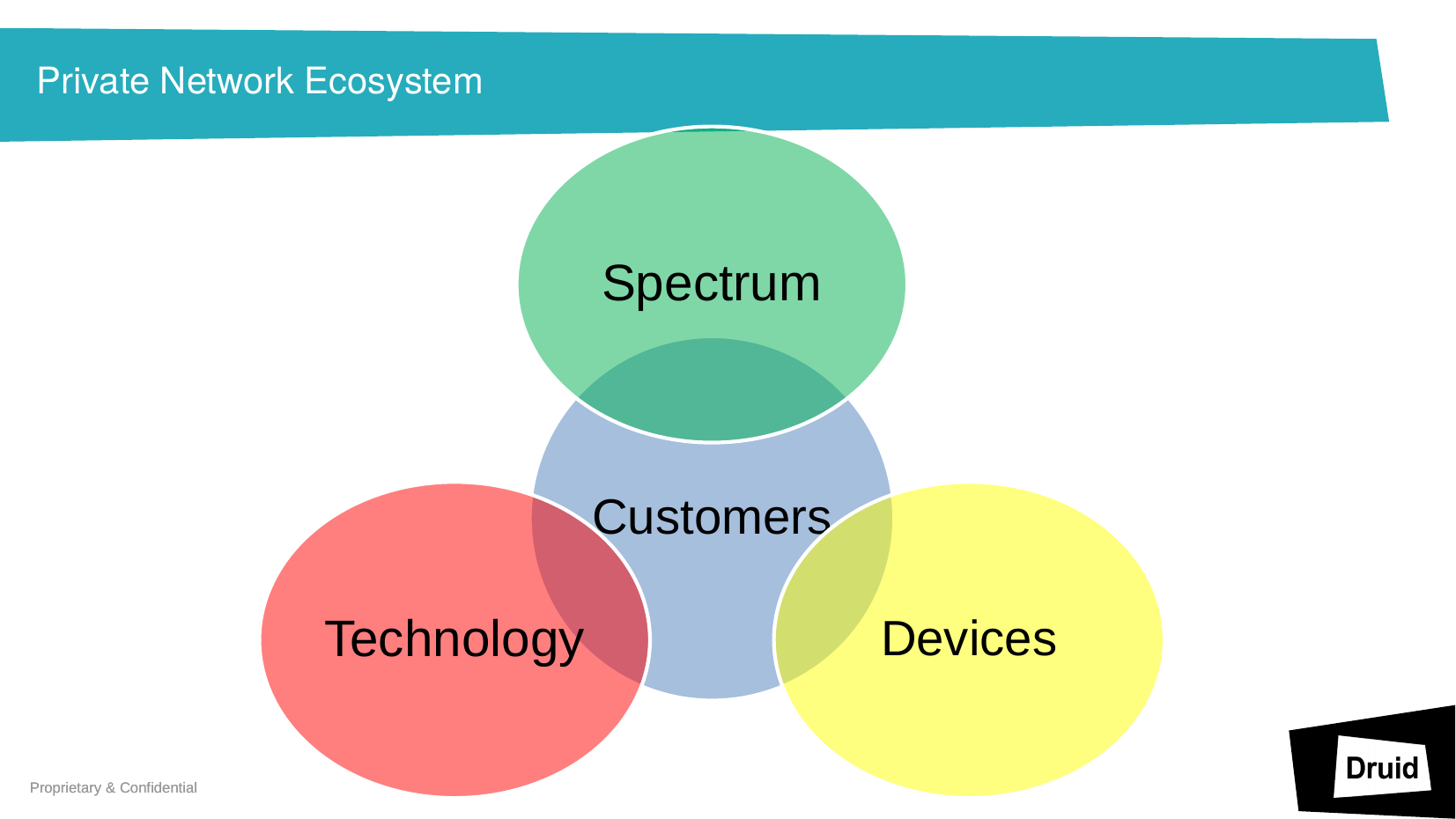

# Private Network Ecosystem
Customers
Spectrum
Devices
Technology